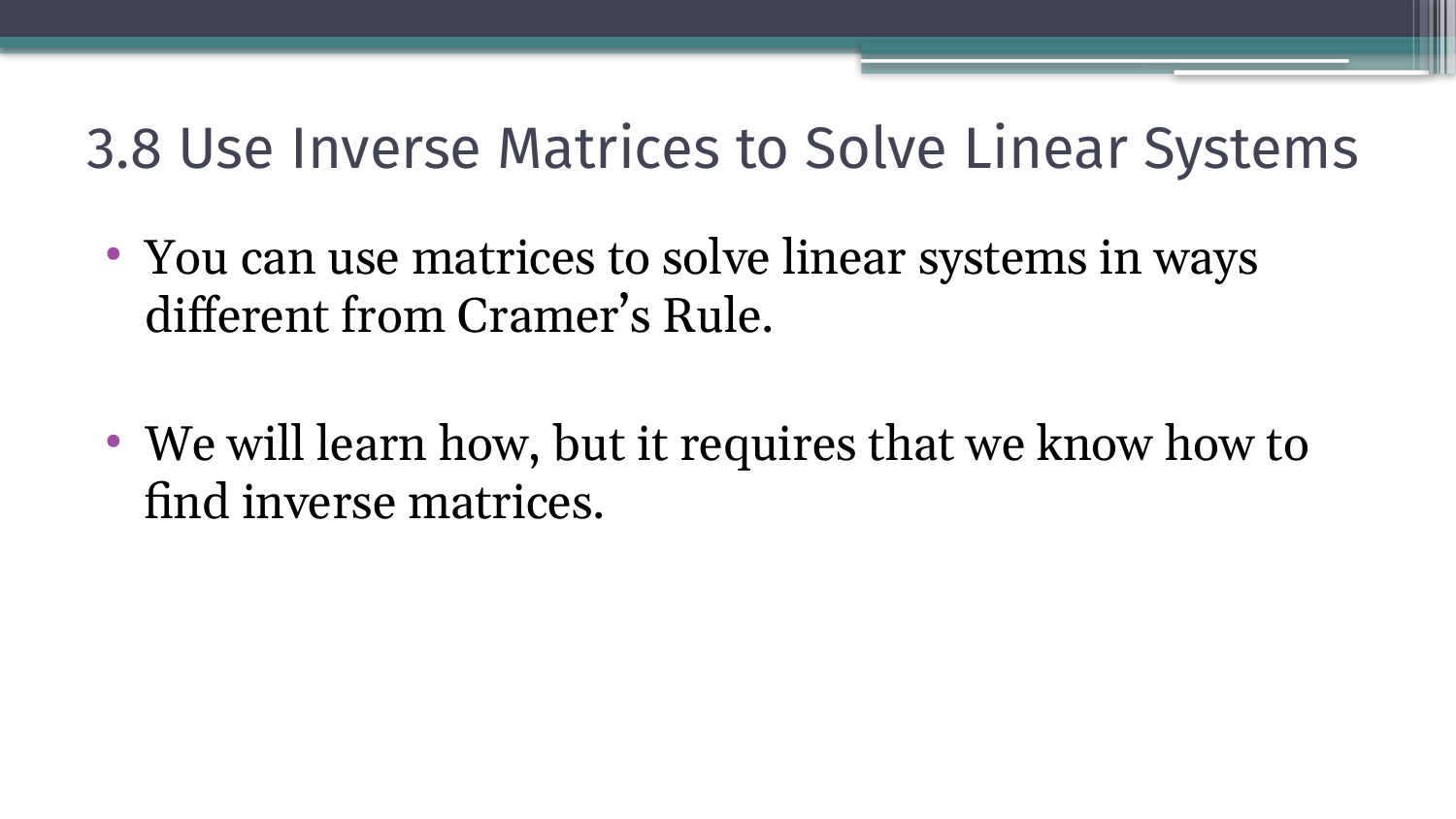

# 3.8 Use Inverse Matrices to Solve Linear Systems
You can use matrices to solve linear systems in ways different from Cramer’s Rule.

We will learn how, but it requires that we know how to find inverse matrices.